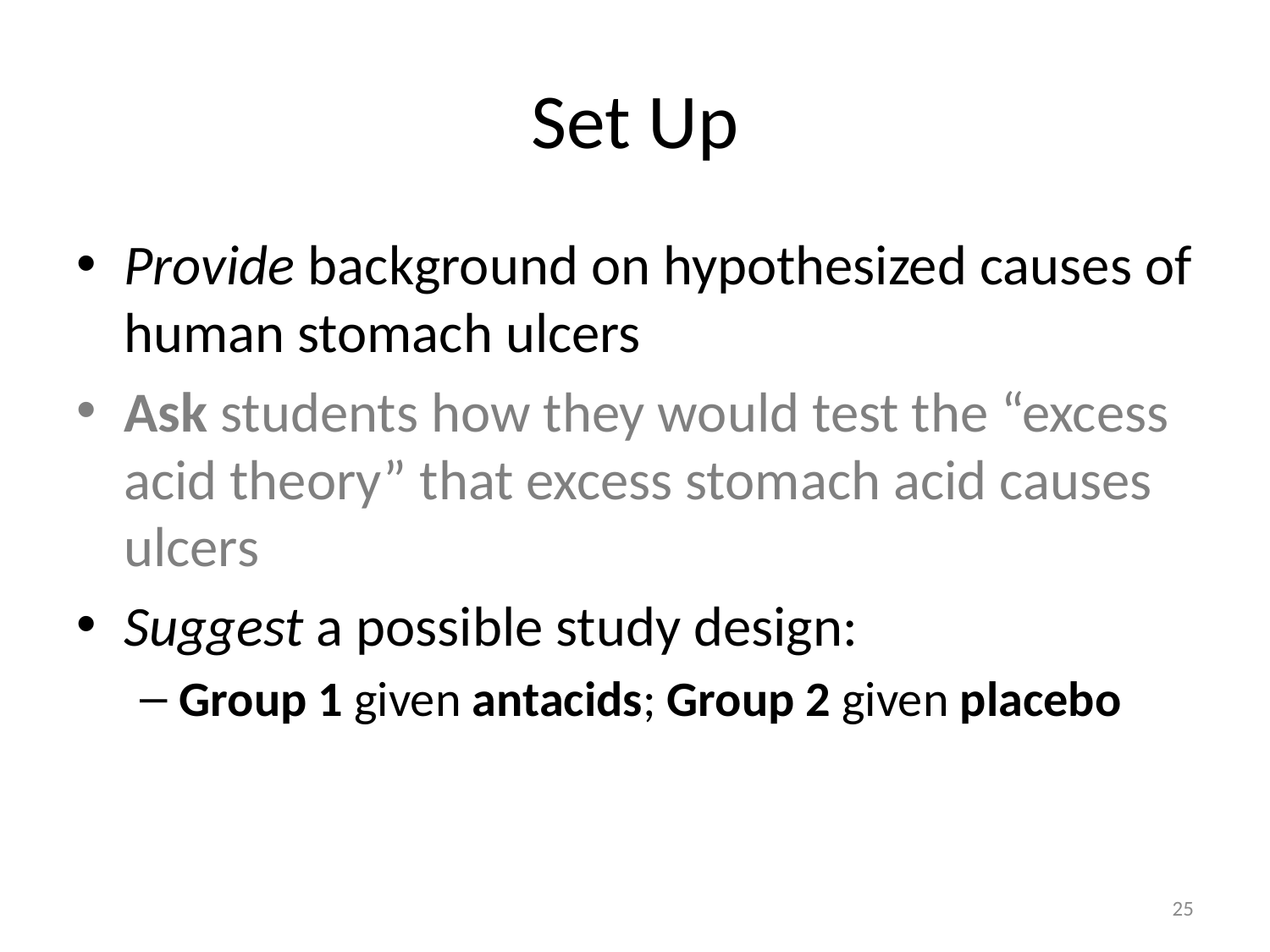

# Set Up
Provide background on hypothesized causes of human stomach ulcers
Ask students how they would test the “excess acid theory” that excess stomach acid causes ulcers
Suggest a possible study design:
Group 1 given antacids; Group 2 given placebo

25